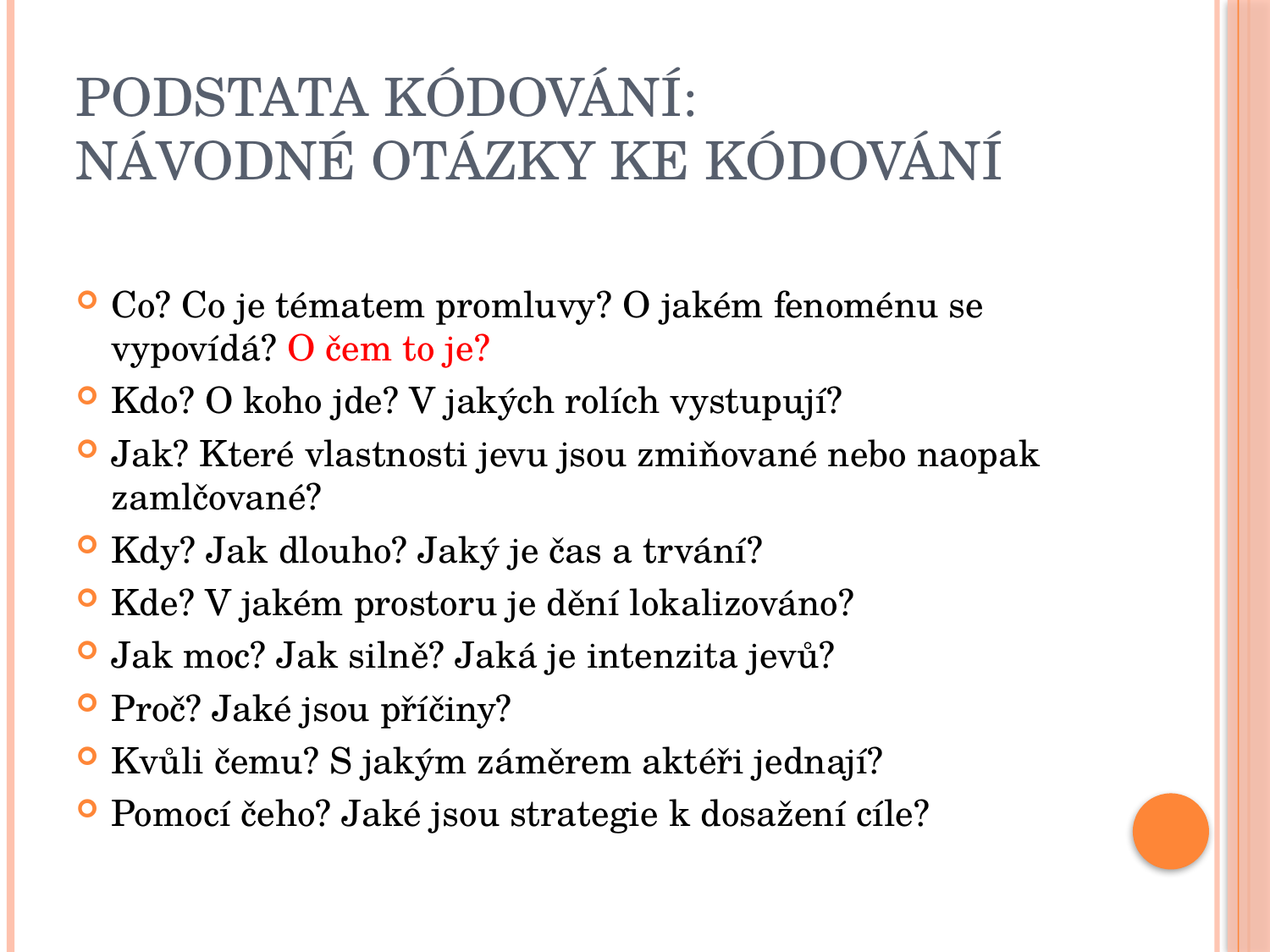

# Podstata kódování: Návodné otázky ke kódování

Co? Co je tématem promluvy? O jakém fenoménu se vypovídá? O čem to je?
Kdo? O koho jde? V jakých rolích vystupují?
Jak? Které vlastnosti jevu jsou zmiňované nebo naopak zamlčované?
Kdy? Jak dlouho? Jaký je čas a trvání?
Kde? V jakém prostoru je dění lokalizováno?
Jak moc? Jak silně? Jaká je intenzita jevů?
Proč? Jaké jsou příčiny?
Kvůli čemu? S jakým záměrem aktéři jednají?
Pomocí čeho? Jaké jsou strategie k dosažení cíle?